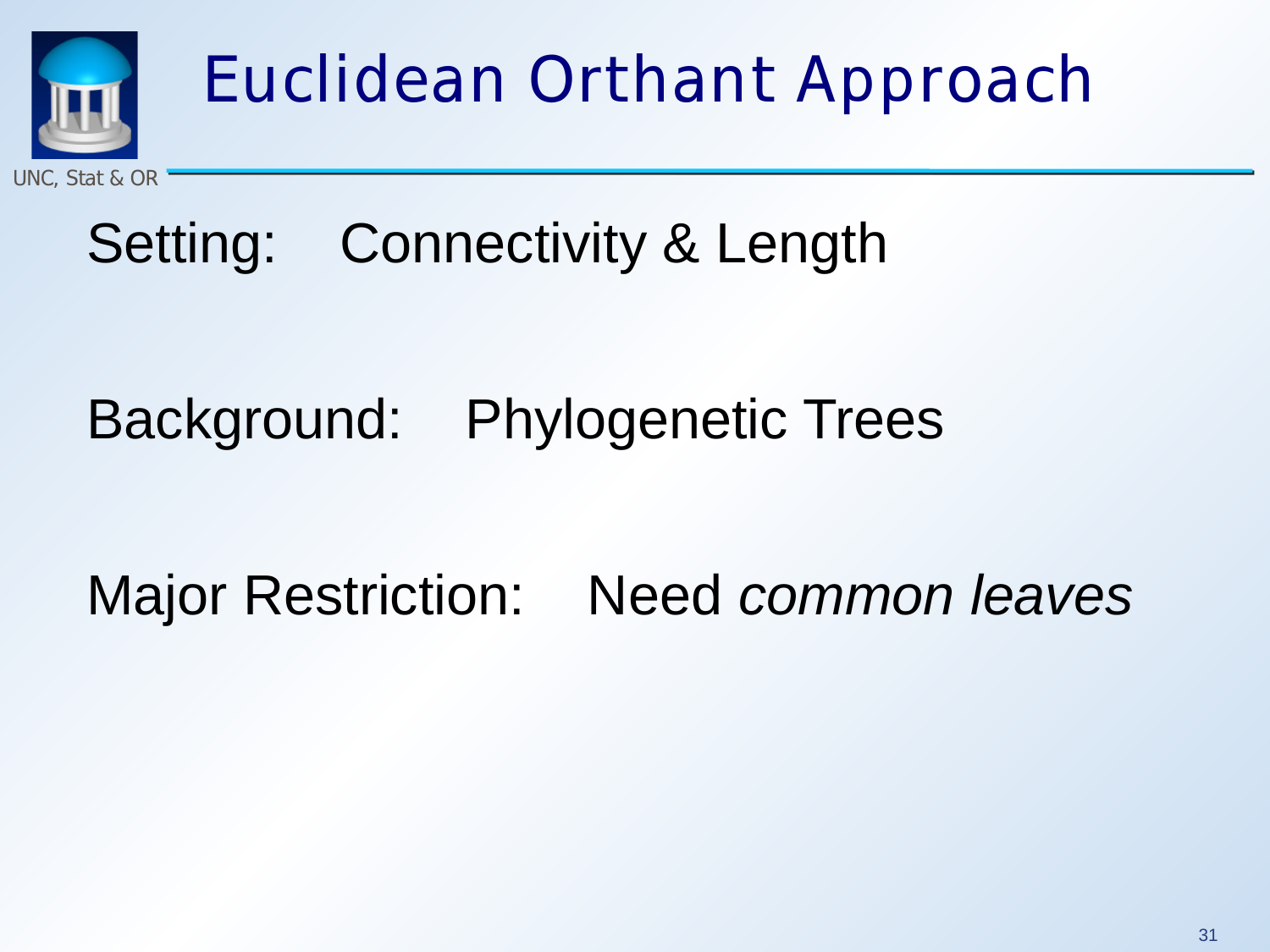

# Euclidean Orthant Approach
Setting:    Connectivity & Length

Background:    Phylogenetic Trees

Major Restriction:    Need common leaves